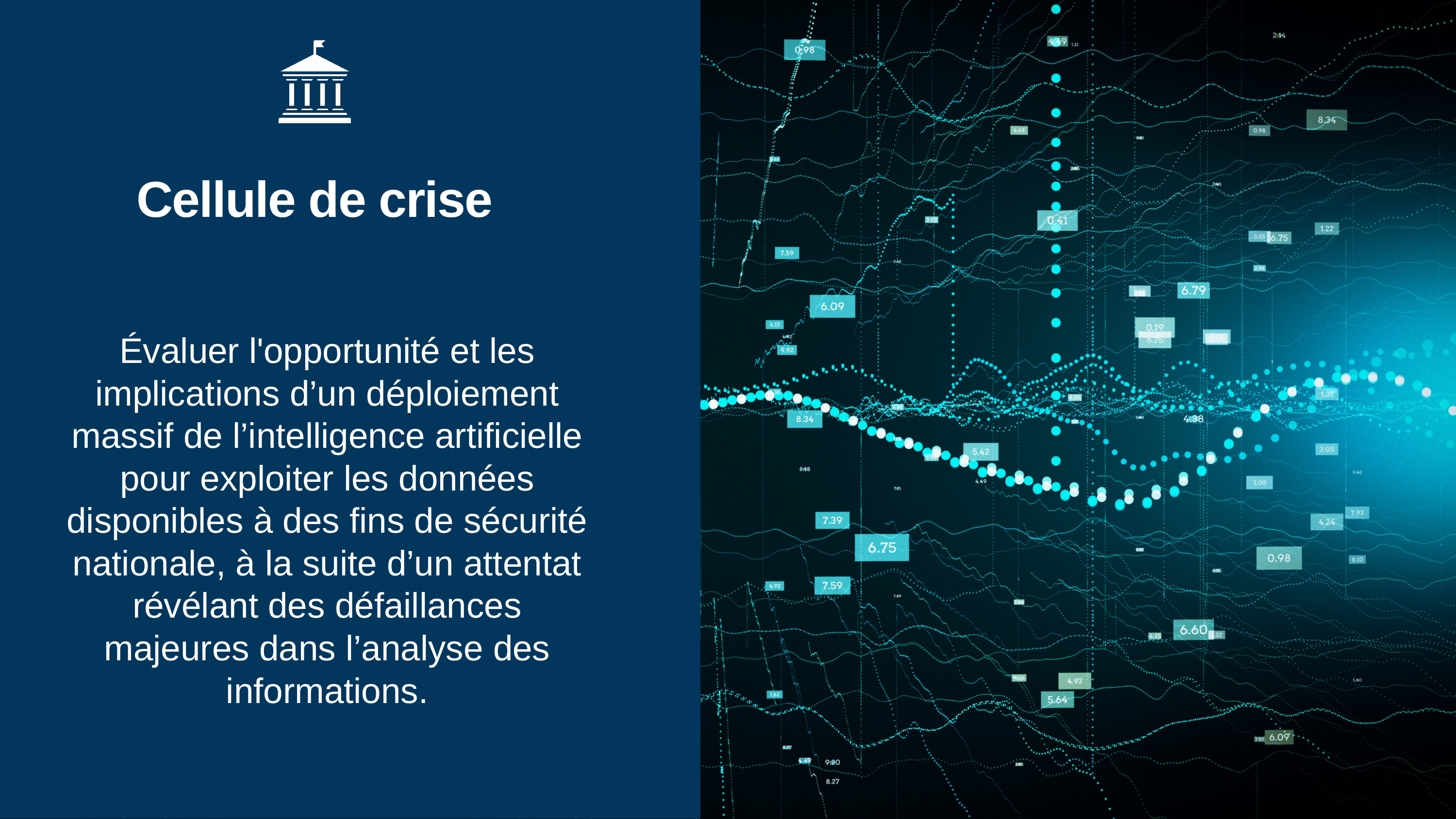

Cellule de crise
Évaluer l'opportunité et les implications d’un déploiement massif de l’intelligence artificielle pour exploiter les données disponibles à des fins de sécurité nationale, à la suite d’un attentat révélant des défaillances majeures dans l’analyse des informations.